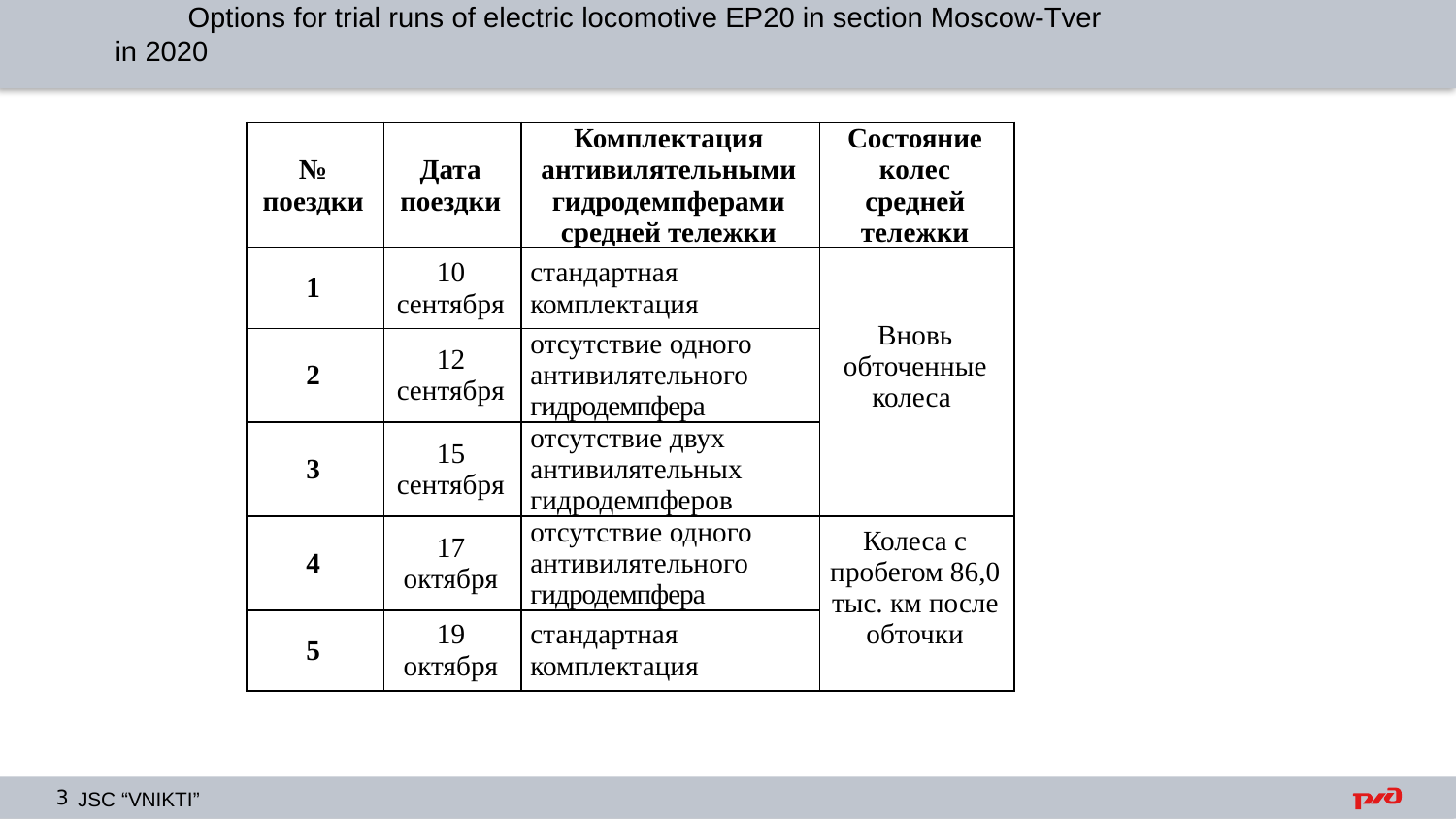

Options for trial runs of electric locomotive EP20 in section Moscow-Tver in 2020

| № поездки | Дата поездки | Комплектация антивилятельными гидродемпферами средней тележки | Состояние колес средней тележки |
| --- | --- | --- | --- |
| 1 | 10 сентября | стандартная комплектация | Вновь обточенные колеса |
| 2 | 12 сентября | отсутствие одного антивилятельного гидродемпфера |  |
| 3 | 15 сентября | отсутствие двух антивилятельных гидродемпферов |  |
| 4 | 17 октября | отсутствие одного антивилятельного гидродемпфера | Колеса с пробегом 86,0 тыс. км после обточки |
| 5 | 19 октября | стандартная комплектация |  |